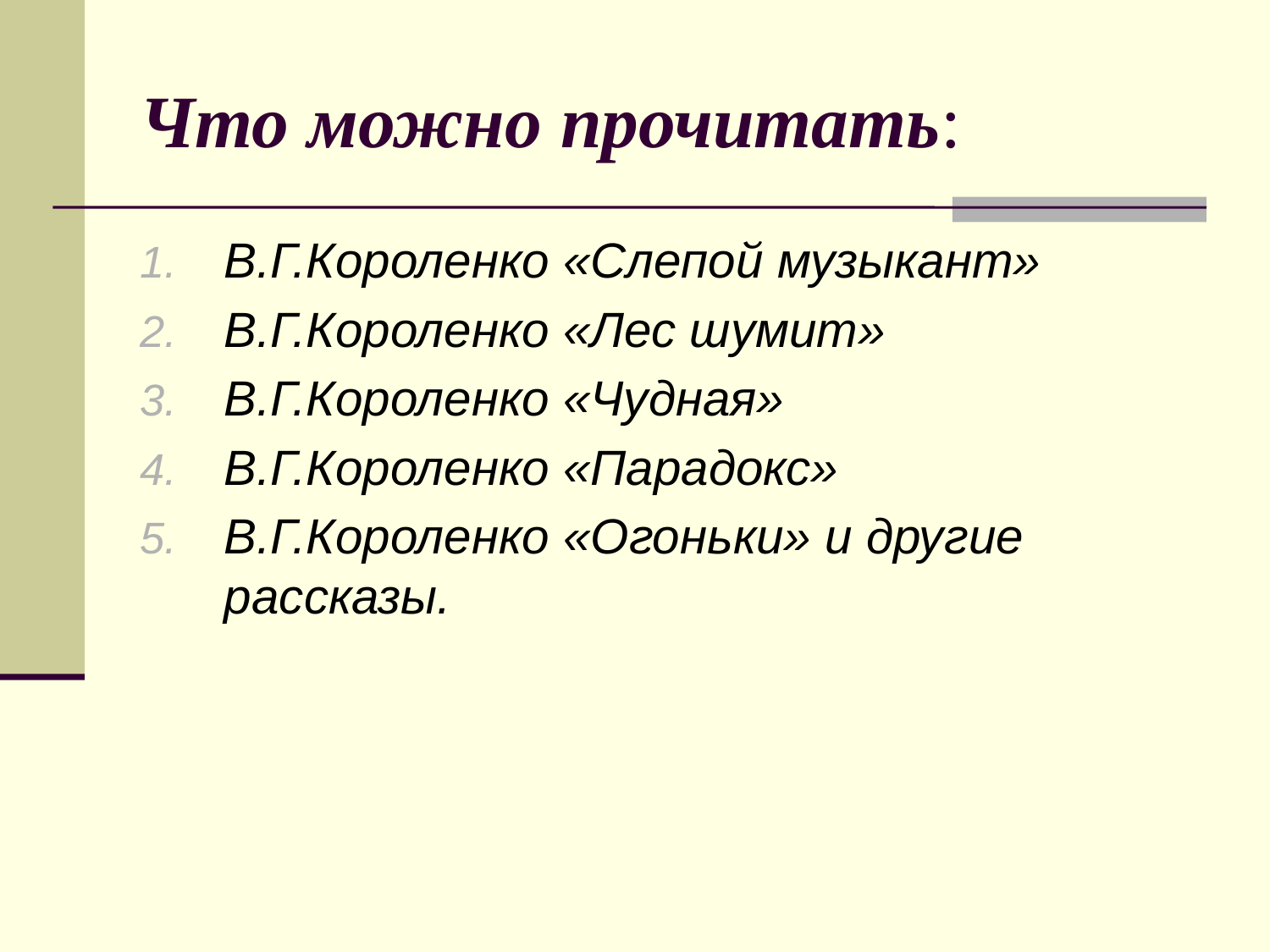

# Что можно прочитать:
В.Г.Короленко «Слепой музыкант»
В.Г.Короленко «Лес шумит»
В.Г.Короленко «Чудная»
В.Г.Короленко «Парадокс»
В.Г.Короленко «Огоньки» и другие рассказы.